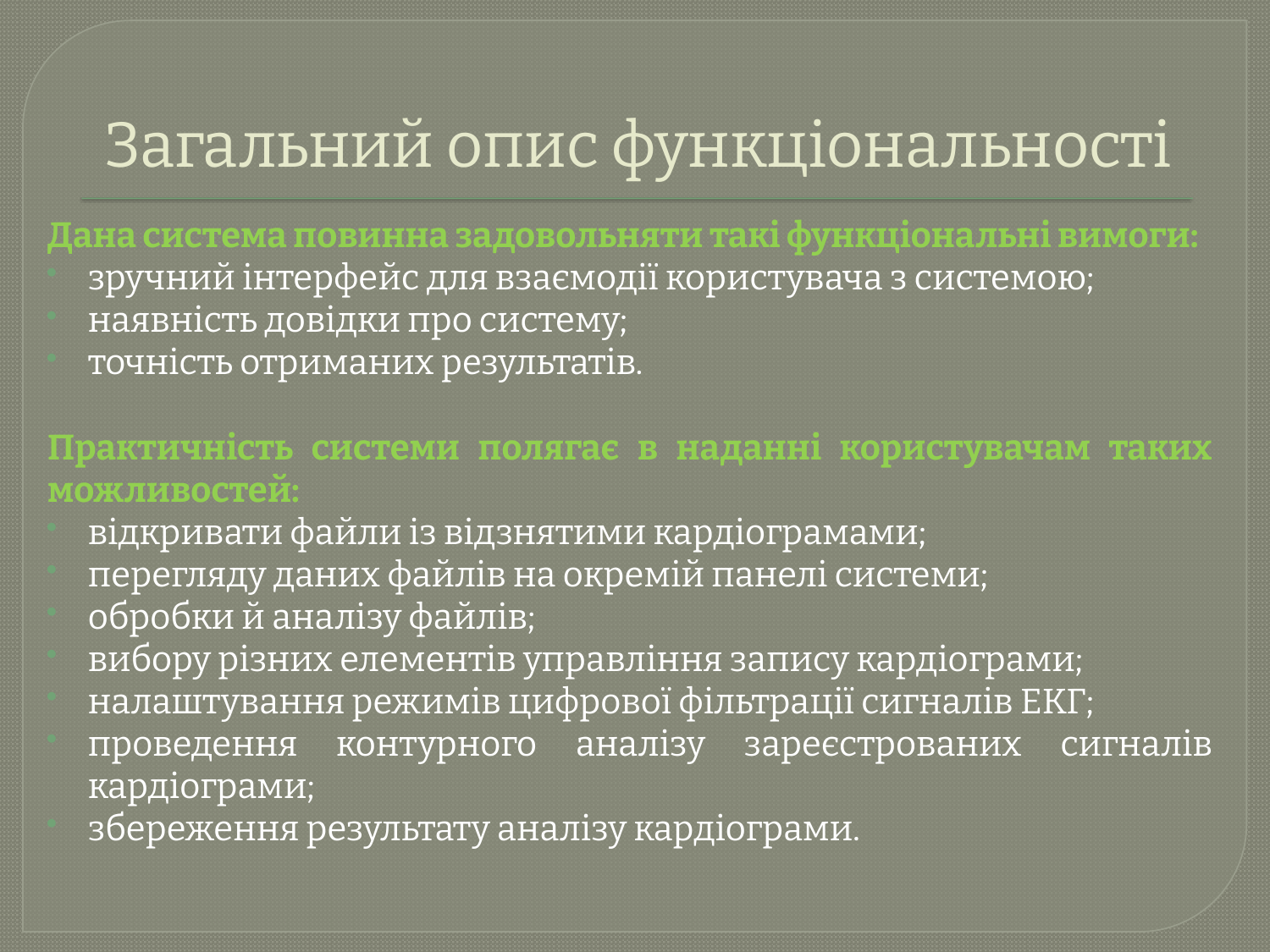

# Загальний опис функціональності
Дана система повинна задовольняти такі функціональні вимоги:
зручний інтерфейс для взаємодії користувача з системою;
наявність довідки про систему;
точність отриманих результатів.

Практичність системи полягає в наданні користувачам таких можливостей:
відкривати файли із відзнятими кардіограмами;
перегляду даних файлів на окремій панелі системи;
обробки й аналізу файлів;
вибору різних елементів управління запису кардіограми;
налаштування режимів цифрової фільтрації сигналів ЕКГ;
проведення контурного аналізу зареєстрованих сигналів кардіограми;
збереження результату аналізу кардіограми.